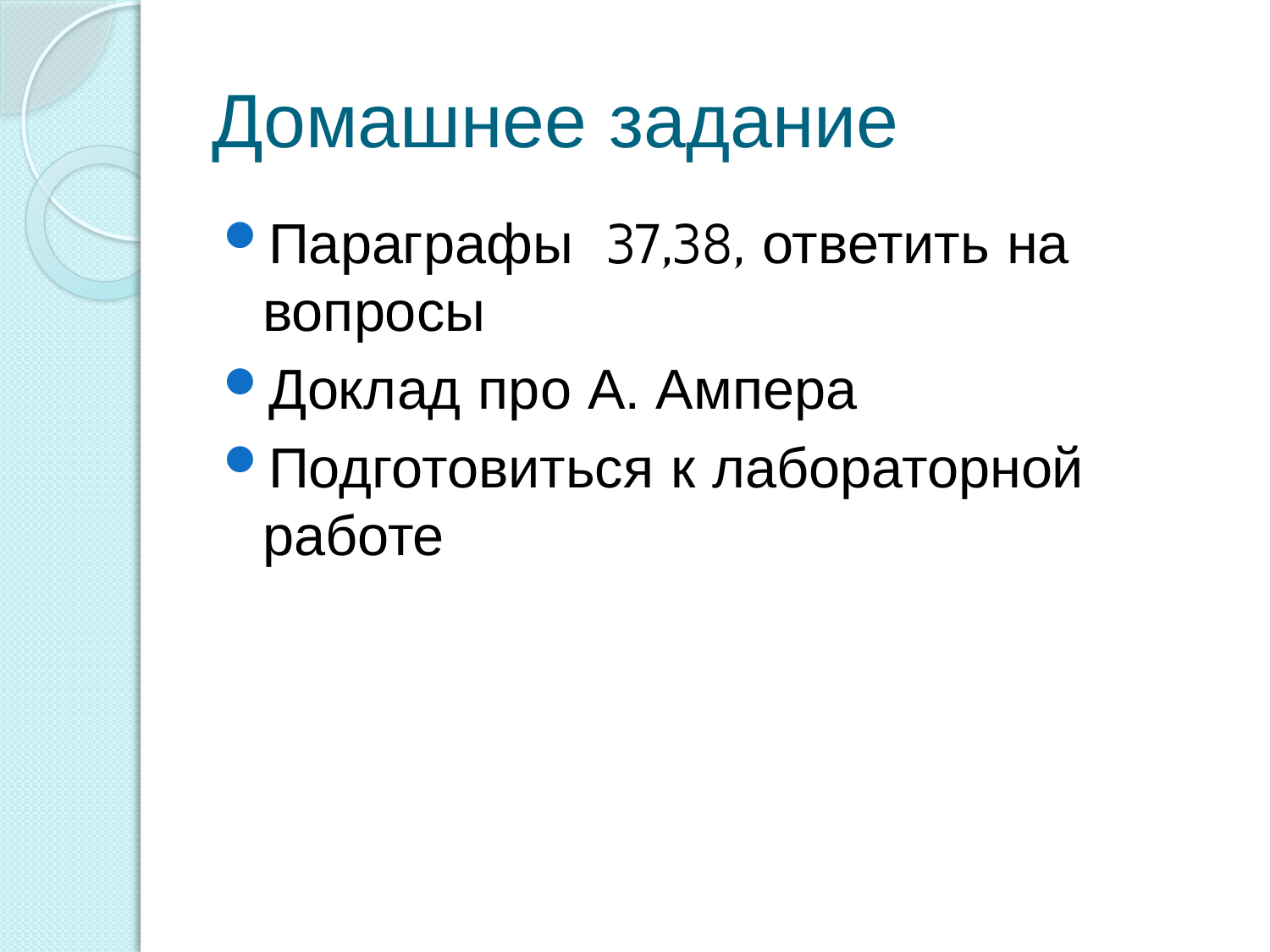

# Домашнее задание
Параграфы  37,38, ответить на вопросы
Доклад про А. Ампера
Подготовиться к лабораторной работе